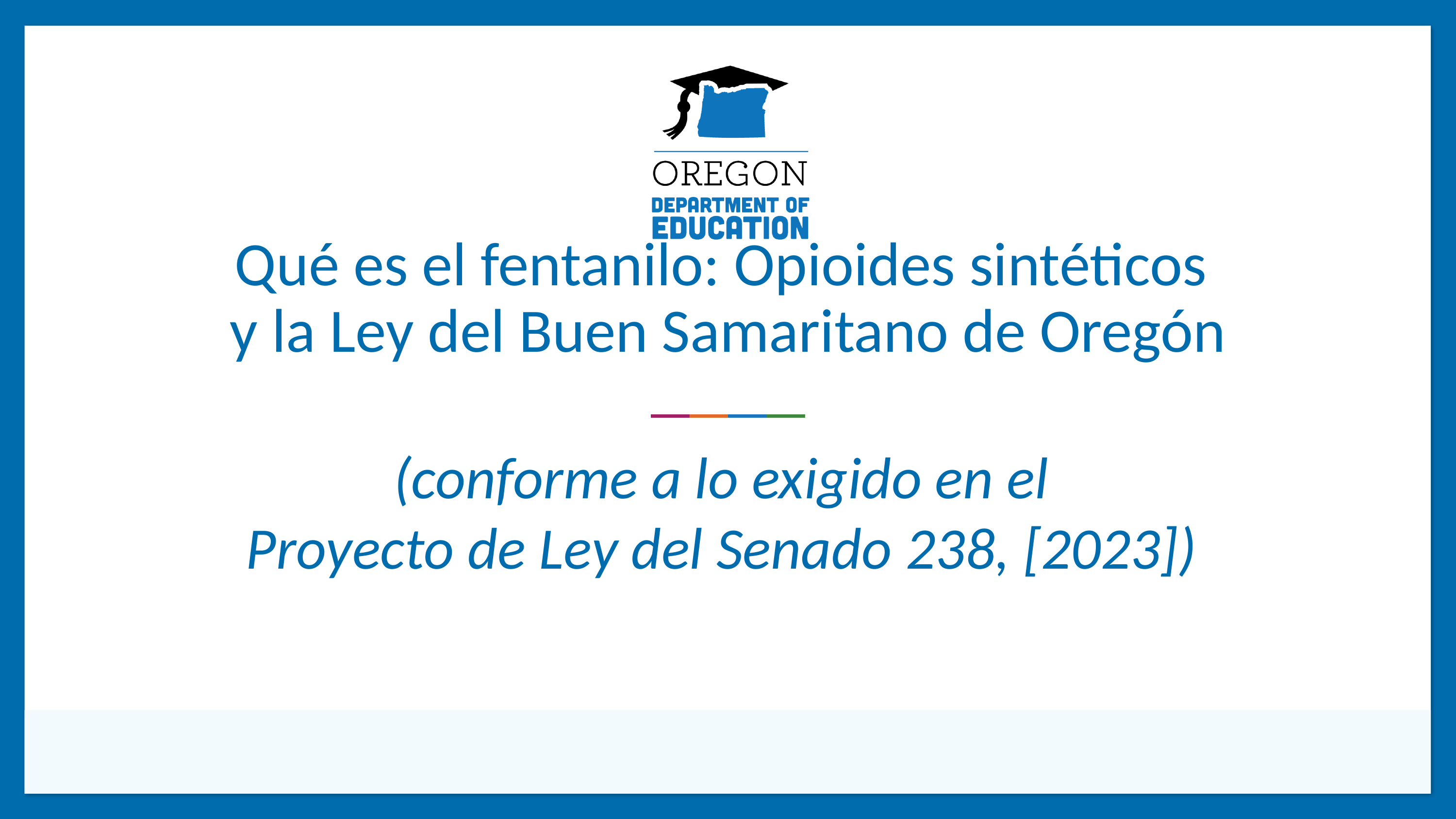

# Qué es el fentanilo: Opioides sintéticos y la Ley del Buen Samaritano de Oregón
(conforme a lo exigido en el
Proyecto de Ley del Senado 238, [2023])
1